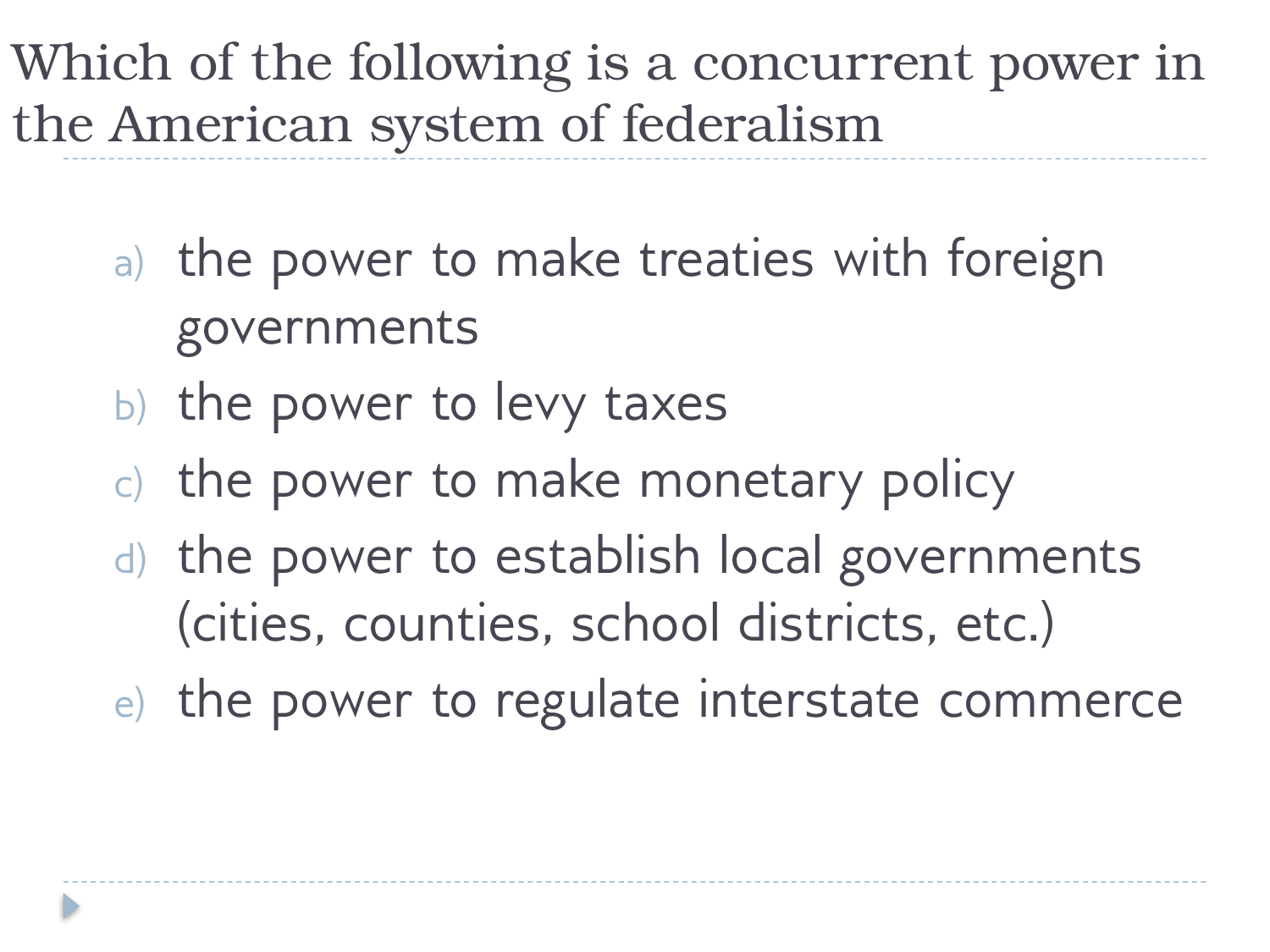

# Which of the following is a concurrent power in the American system of federalism
the power to make treaties with foreign governments
the power to levy taxes
the power to make monetary policy
the power to establish local governments (cities, counties, school districts, etc.)
the power to regulate interstate commerce